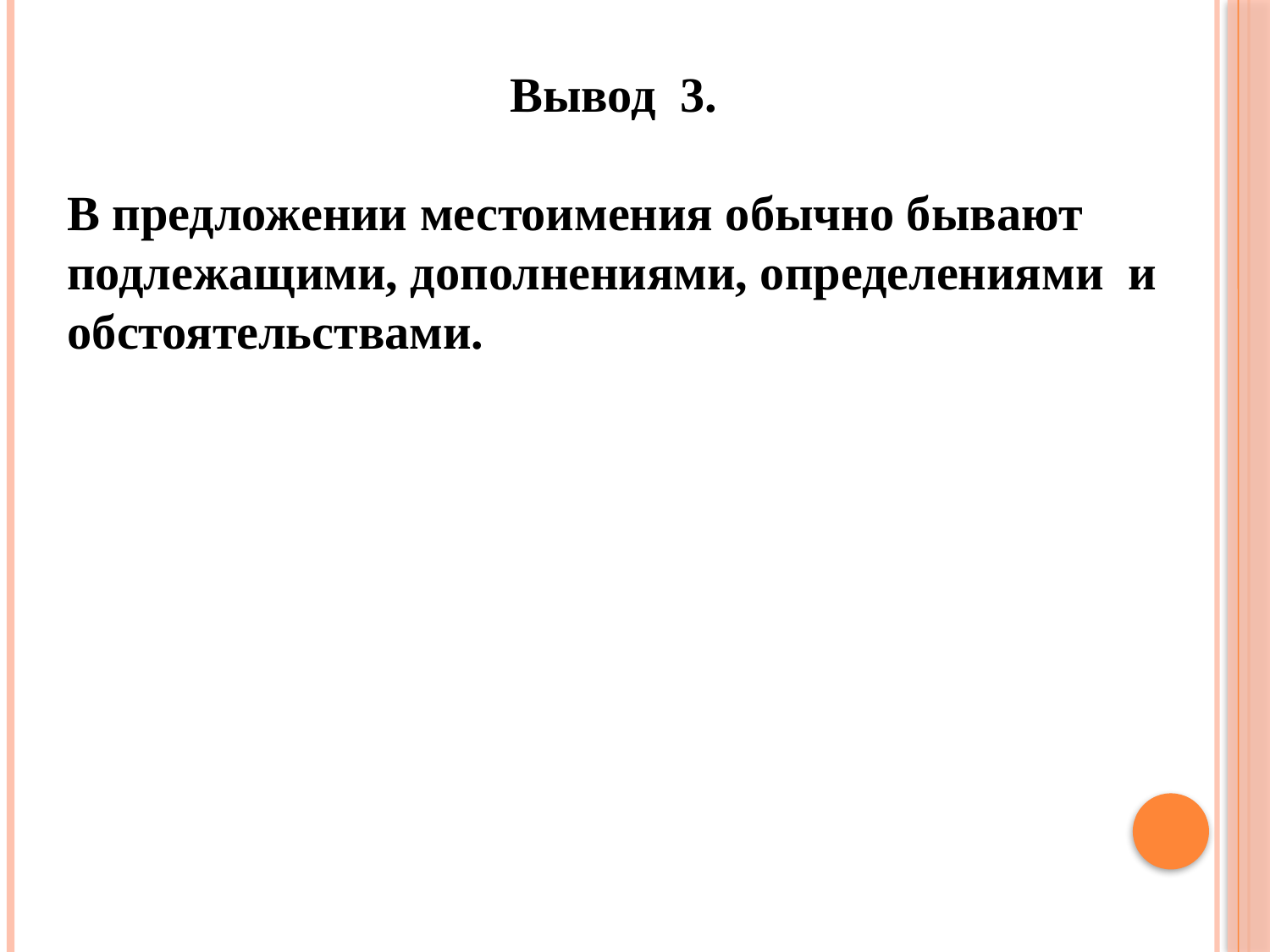

Вывод  3.

В предложении местоимения обычно бывают подлежащими, дополнениями, определениями  и обстоятельствами.